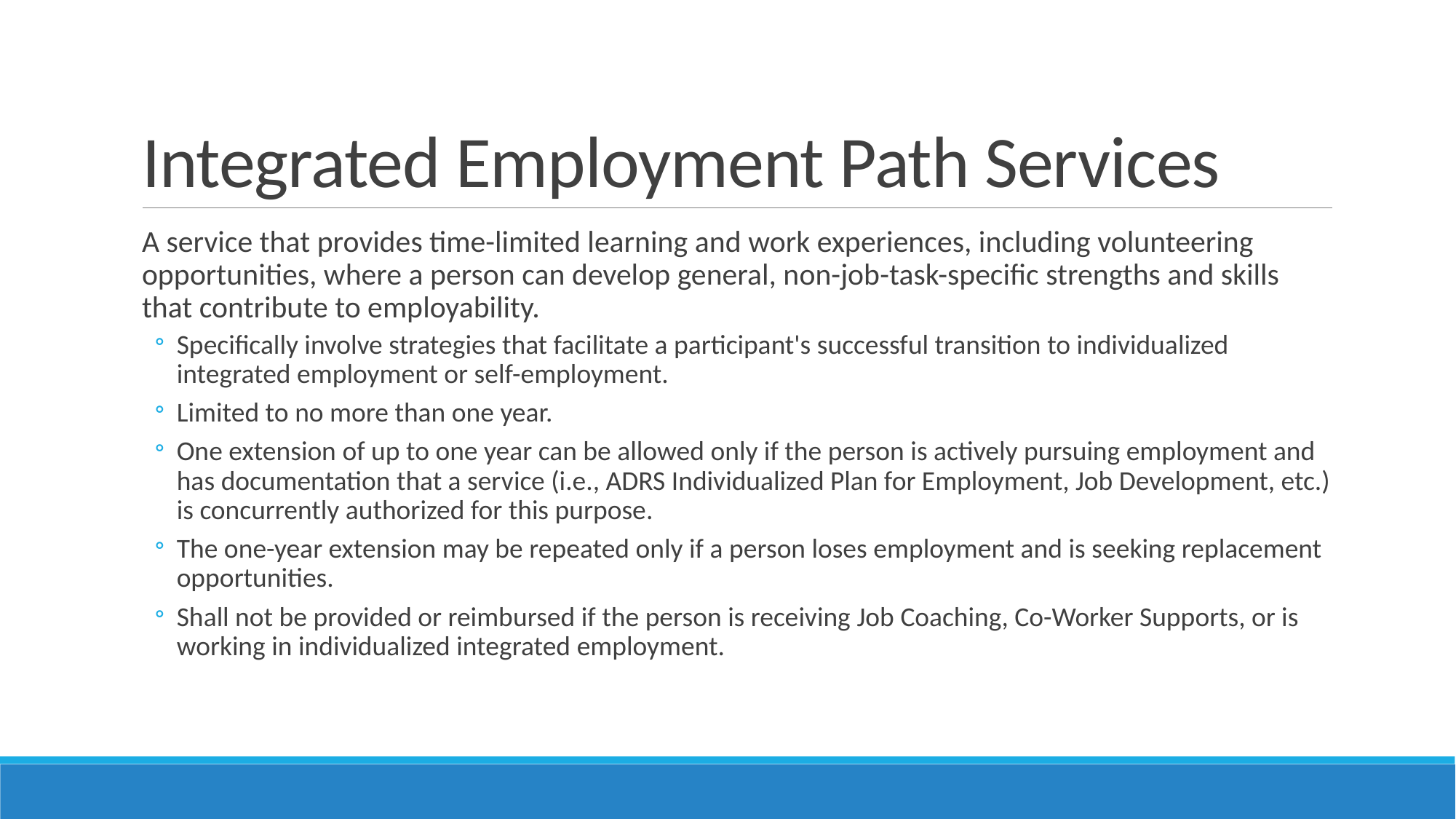

# Integrated Employment Path Services
A service that provides time-limited learning and work experiences, including volunteering opportunities, where a person can develop general, non-job-task-specific strengths and skills that contribute to employability.
Specifically involve strategies that facilitate a participant's successful transition to individualized integrated employment or self-employment.
Limited to no more than one year.
One extension of up to one year can be allowed only if the person is actively pursuing employment and has documentation that a service (i.e., ADRS Individualized Plan for Employment, Job Development, etc.) is concurrently authorized for this purpose.
The one-year extension may be repeated only if a person loses employment and is seeking replacement opportunities.
Shall not be provided or reimbursed if the person is receiving Job Coaching, Co-Worker Supports, or is working in individualized integrated employment.